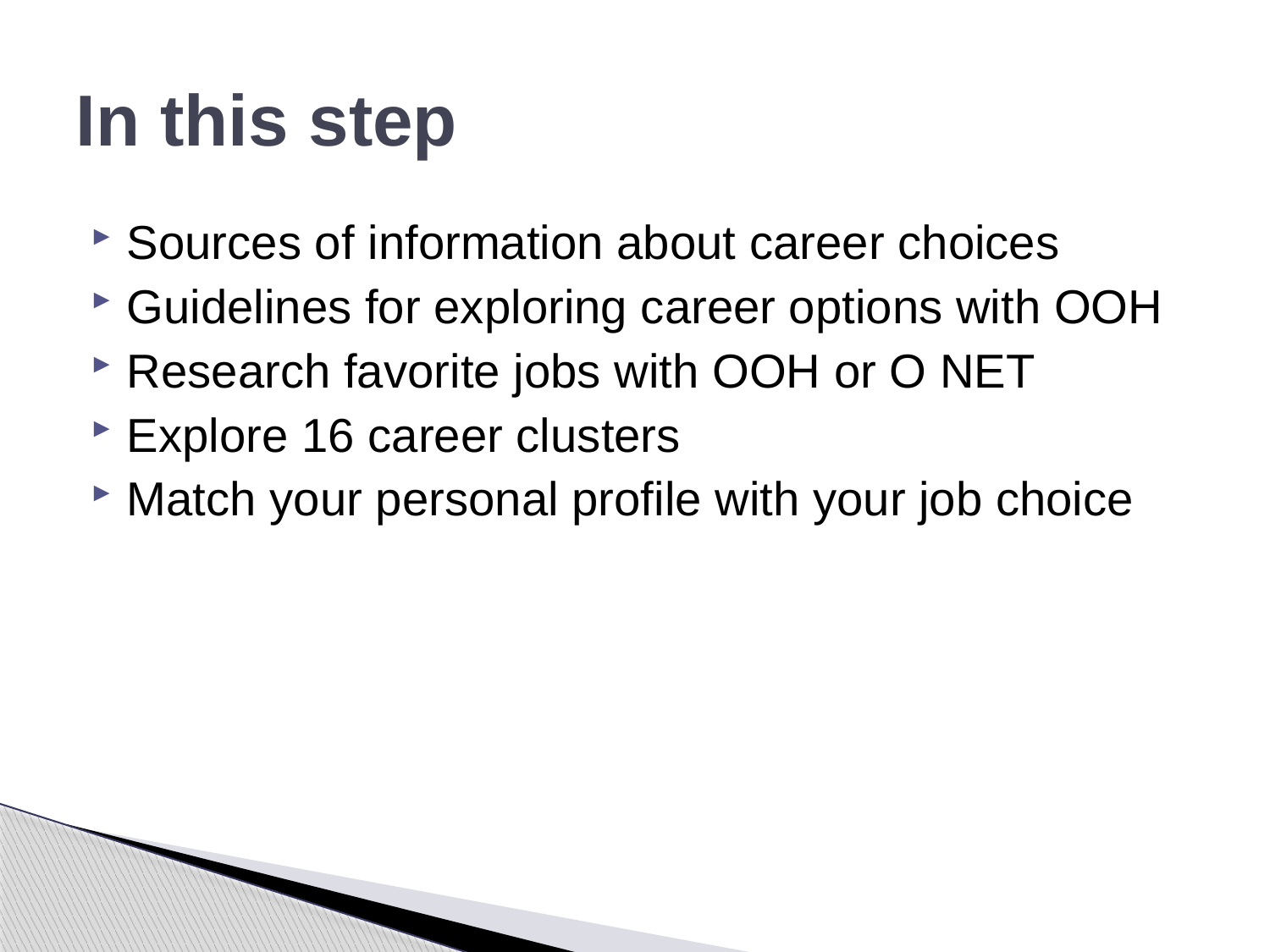

# In this step
Sources of information about career choices
Guidelines for exploring career options with OOH
Research favorite jobs with OOH or O NET
Explore 16 career clusters
Match your personal profile with your job choice